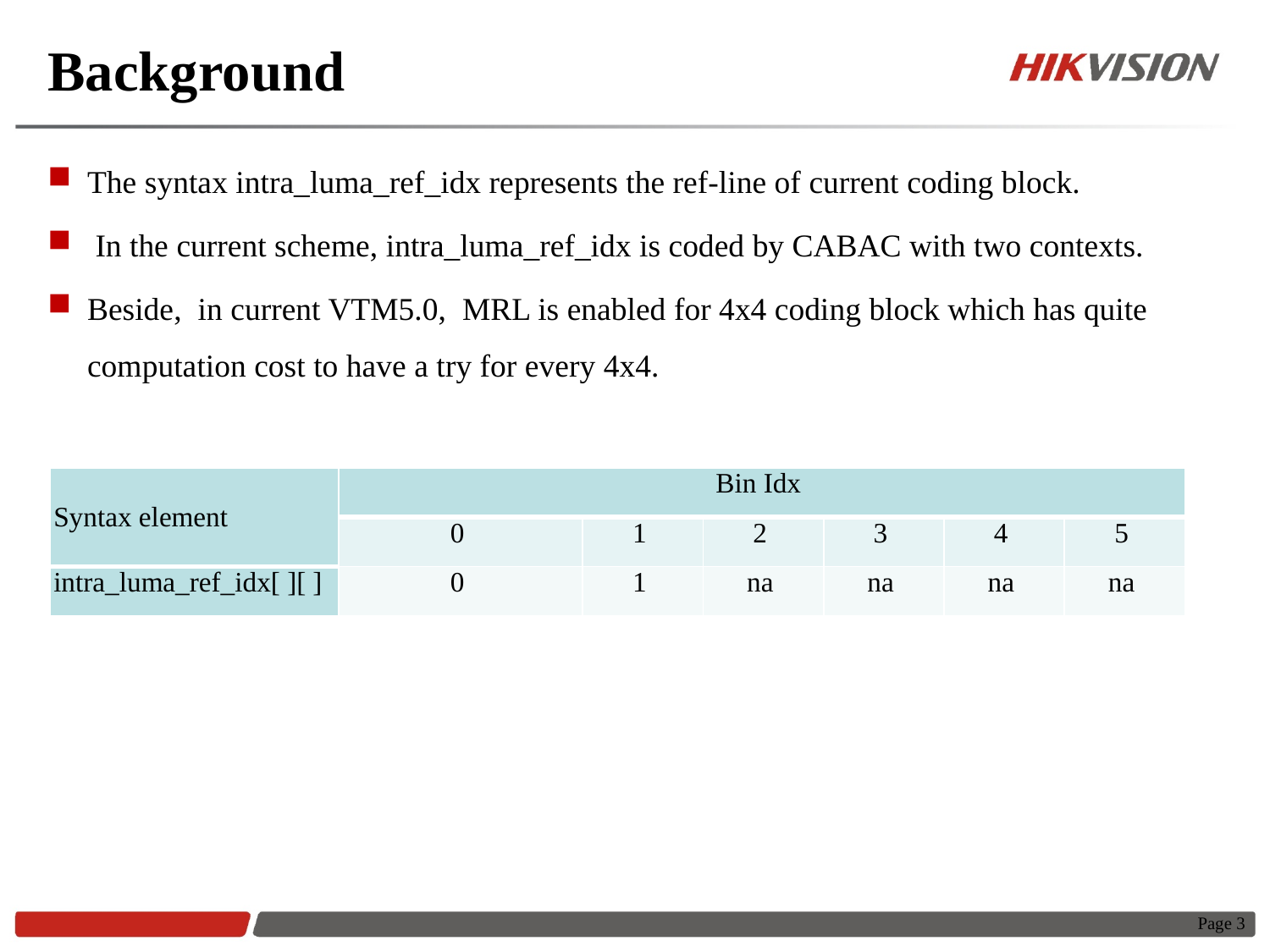

# Background
The syntax intra_luma_ref_idx represents the ref-line of current coding block.
 In the current scheme, intra_luma_ref_idx is coded by CABAC with two contexts.
Beside,  in current VTM5.0,  MRL is enabled for 4x4 coding block which has quite computation cost to have a try for every 4x4.
| Syntax element | Bin Idx |  |  |  |  |  |
| --- | --- | --- | --- | --- | --- | --- |
|  | 0 | 1 | 2 | 3 | 4 | 5 |
| intra\_luma\_ref\_idx[ ][ ] | 0 | 1 | na | na | na | na |
Page 3